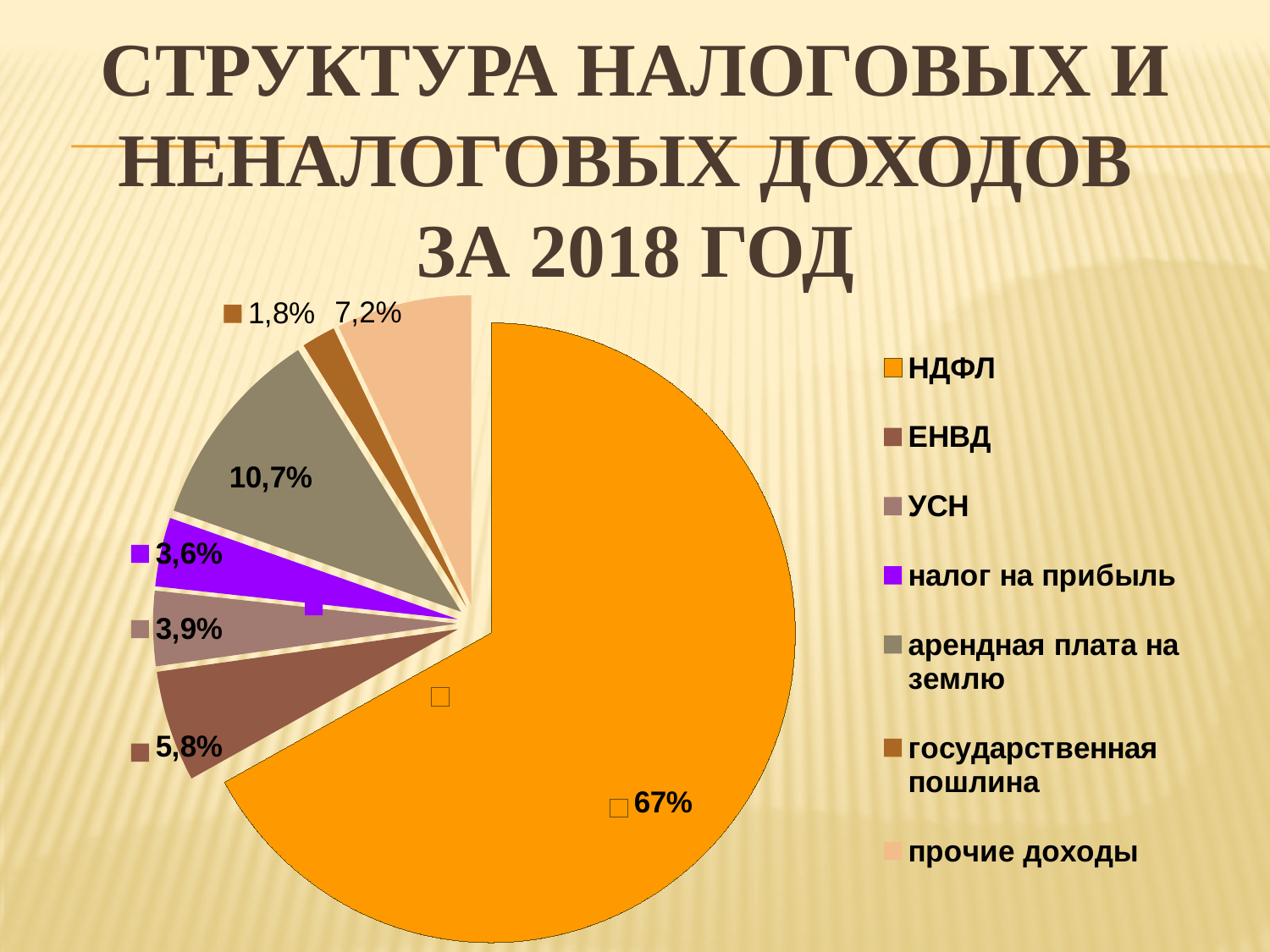

# Структура налоговых и неналоговых доходов  за 2018 год

### Chart

| Category | Столбец1 |
|---|---|
| НДФЛ | 67.0 |
| ЕНВД | 5.8 |
| УСН | 3.9 |
| налог на прибыль | 3.6 |
| арендная плата на землю | 10.7 |
| государственная пошлина | 1.8 |
| прочие доходы | 7.2 |